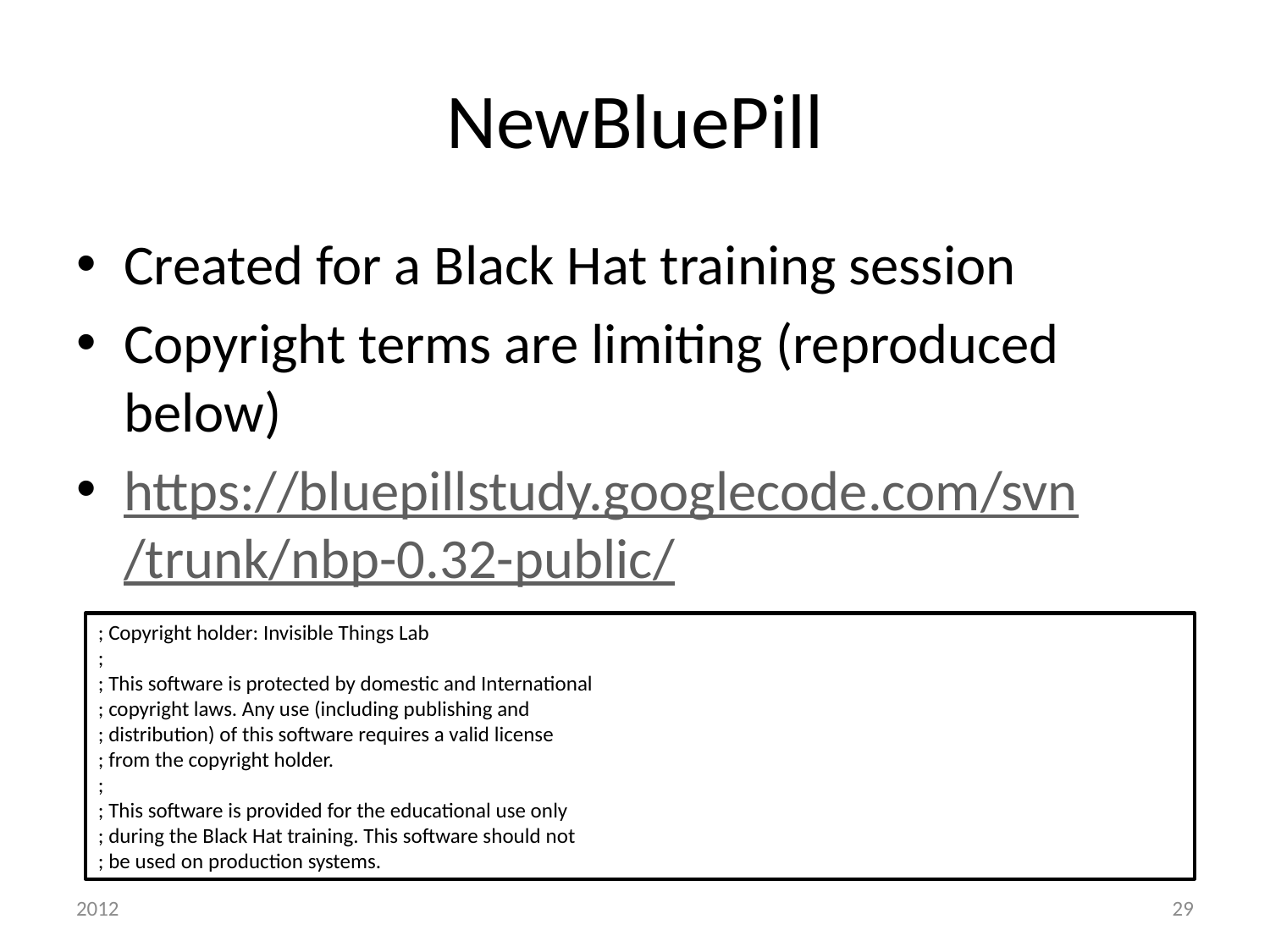

# NewBluePill
Created for a Black Hat training session
Copyright terms are limiting (reproduced below)
https://bluepillstudy.googlecode.com/svn/trunk/nbp-0.32-public/

; Copyright holder: Invisible Things Lab
;
; This software is protected by domestic and International
; copyright laws. Any use (including publishing and
; distribution) of this software requires a valid license
; from the copyright holder.
;
; This software is provided for the educational use only
; during the Black Hat training. This software should not
; be used on production systems.
2012

29